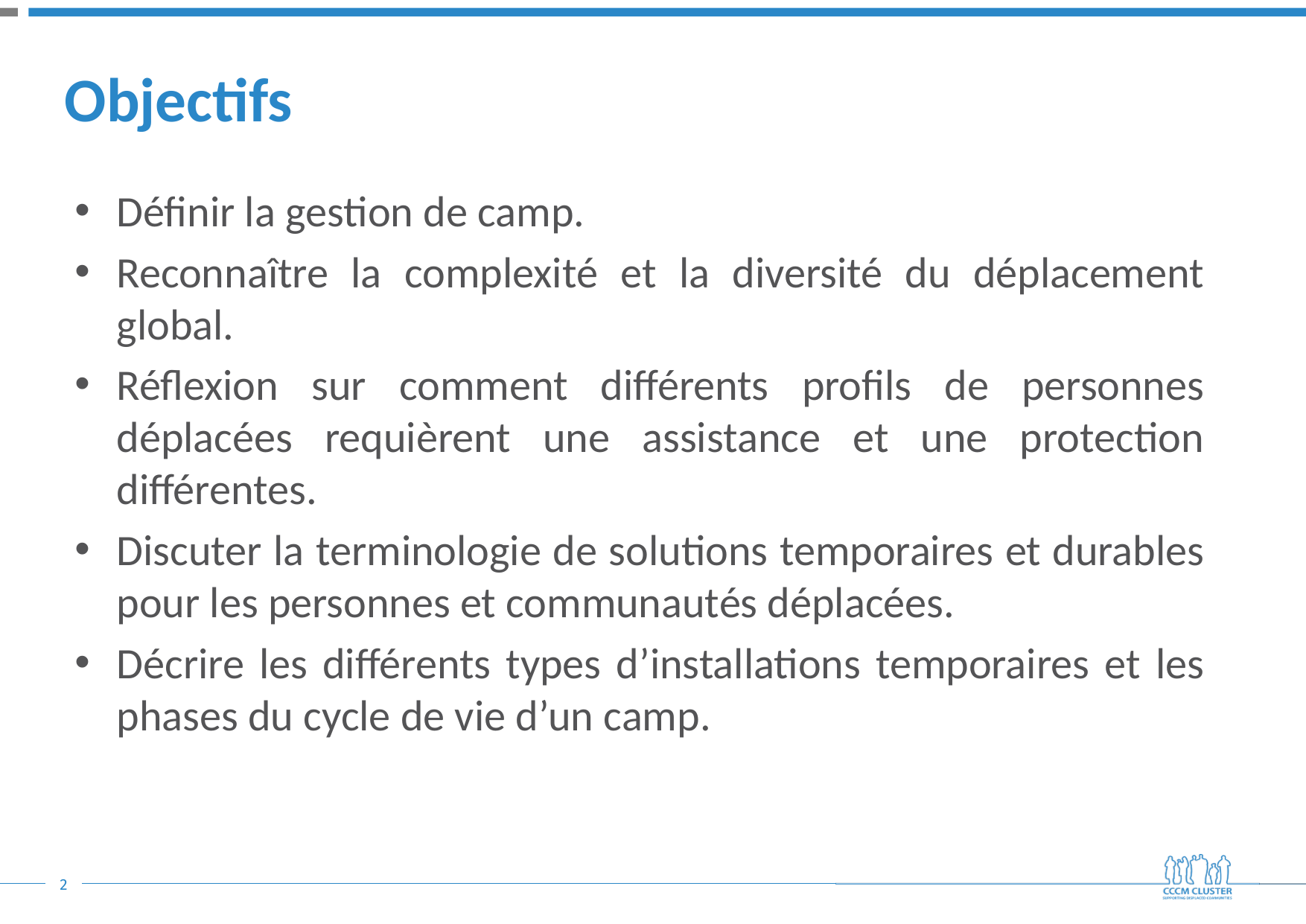

# Objectifs
Définir la gestion de camp.
Reconnaître la complexité et la diversité du déplacement global.
Réflexion sur comment différents profils de personnes déplacées requièrent une assistance et une protection différentes.
Discuter la terminologie de solutions temporaires et durables pour les personnes et communautés déplacées.
Décrire les différents types d’installations temporaires et les phases du cycle de vie d’un camp.